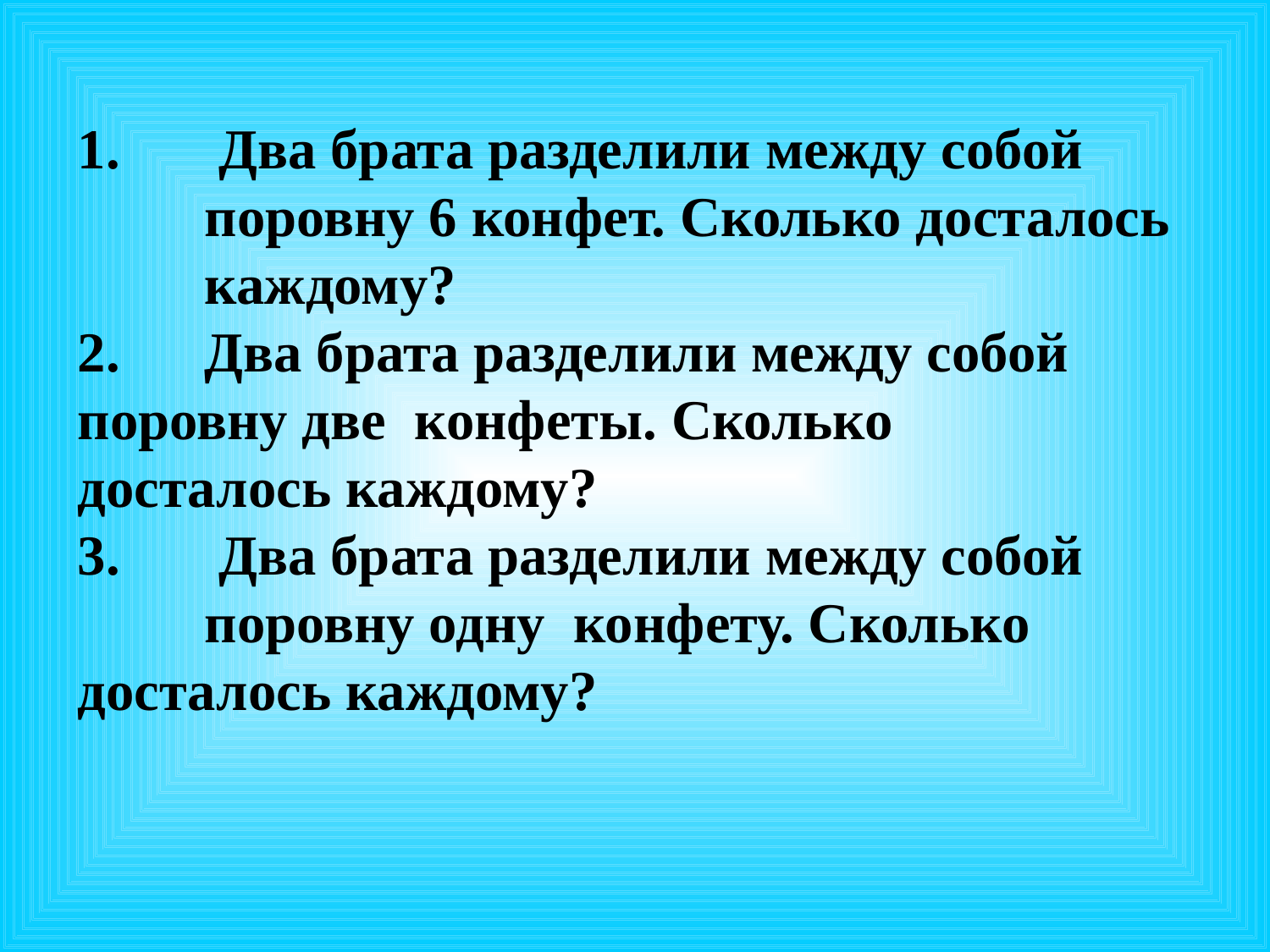

1.	 Два брата разделили между собой 	поровну 6 конфет. Сколько досталось 	каждому?
2.	Два брата разделили между собой 	поровну две  конфеты. Сколько 	досталось каждому?
3.	 Два брата разделили между собой 	поровну одну  конфету. Сколько 	досталось каждому?